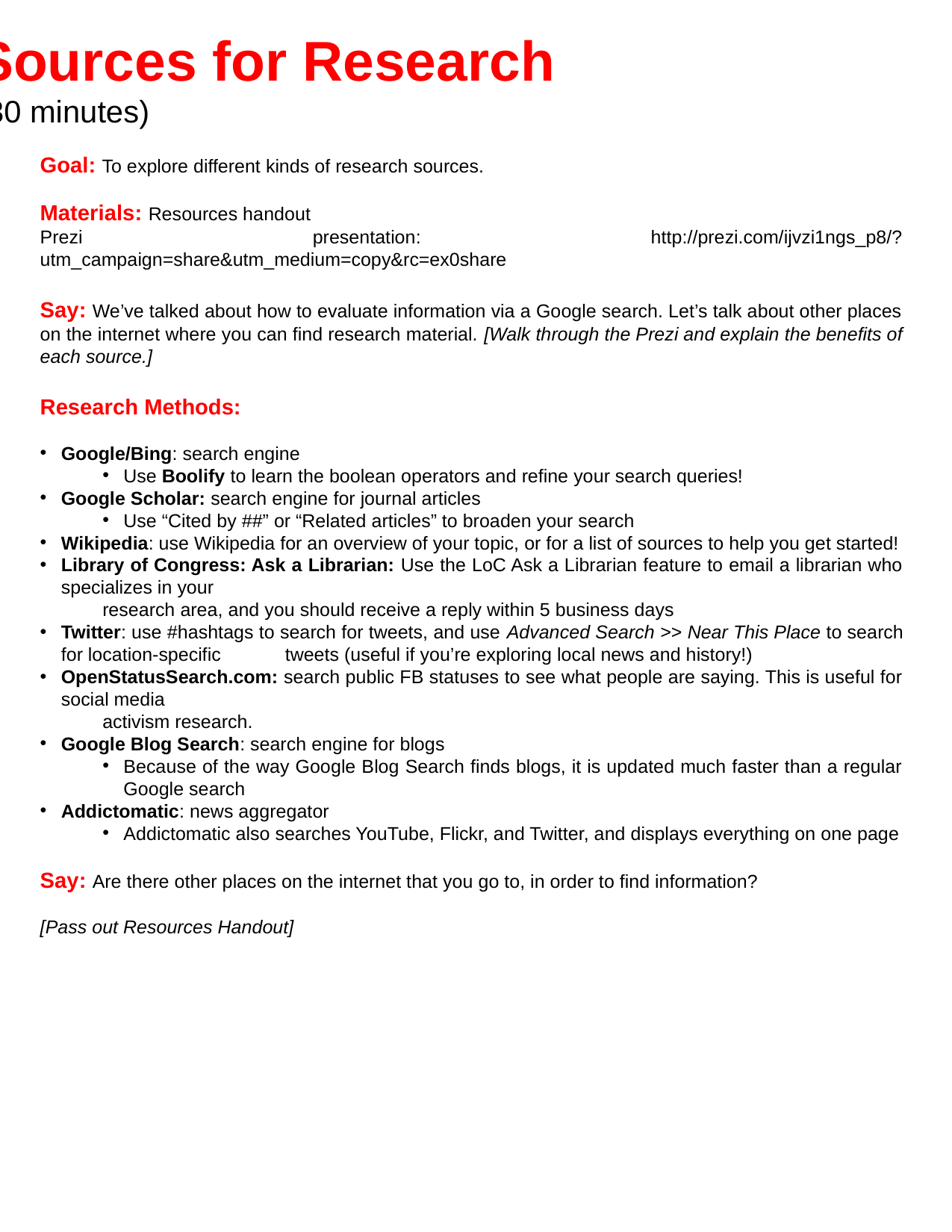

Sources for Research
(30 minutes)
Goal: To explore different kinds of research sources.

Materials: Resources handout
Prezi presentation: http://prezi.com/ijvzi1ngs_p8/?utm_campaign=share&utm_medium=copy&rc=ex0share

Say: We’ve talked about how to evaluate information via a Google search. Let’s talk about other places on the internet where you can find research material. [Walk through the Prezi and explain the benefits of each source.]

Research Methods:

Google/Bing: search engine
Use Boolify to learn the boolean operators and refine your search queries!
Google Scholar: search engine for journal articles
Use “Cited by ##” or “Related articles” to broaden your search
Wikipedia: use Wikipedia for an overview of your topic, or for a list of sources to help you get started!
Library of Congress: Ask a Librarian: Use the LoC Ask a Librarian feature to email a librarian who specializes in your
research area, and you should receive a reply within 5 business days
Twitter: use #hashtags to search for tweets, and use Advanced Search >> Near This Place to search for location-specific 	tweets (useful if you’re exploring local news and history!)
OpenStatusSearch.com: search public FB statuses to see what people are saying. This is useful for social media
activism research.
Google Blog Search: search engine for blogs
Because of the way Google Blog Search finds blogs, it is updated much faster than a regular Google search
Addictomatic: news aggregator
Addictomatic also searches YouTube, Flickr, and Twitter, and displays everything on one page

Say: Are there other places on the internet that you go to, in order to find information?

[Pass out Resources Handout]